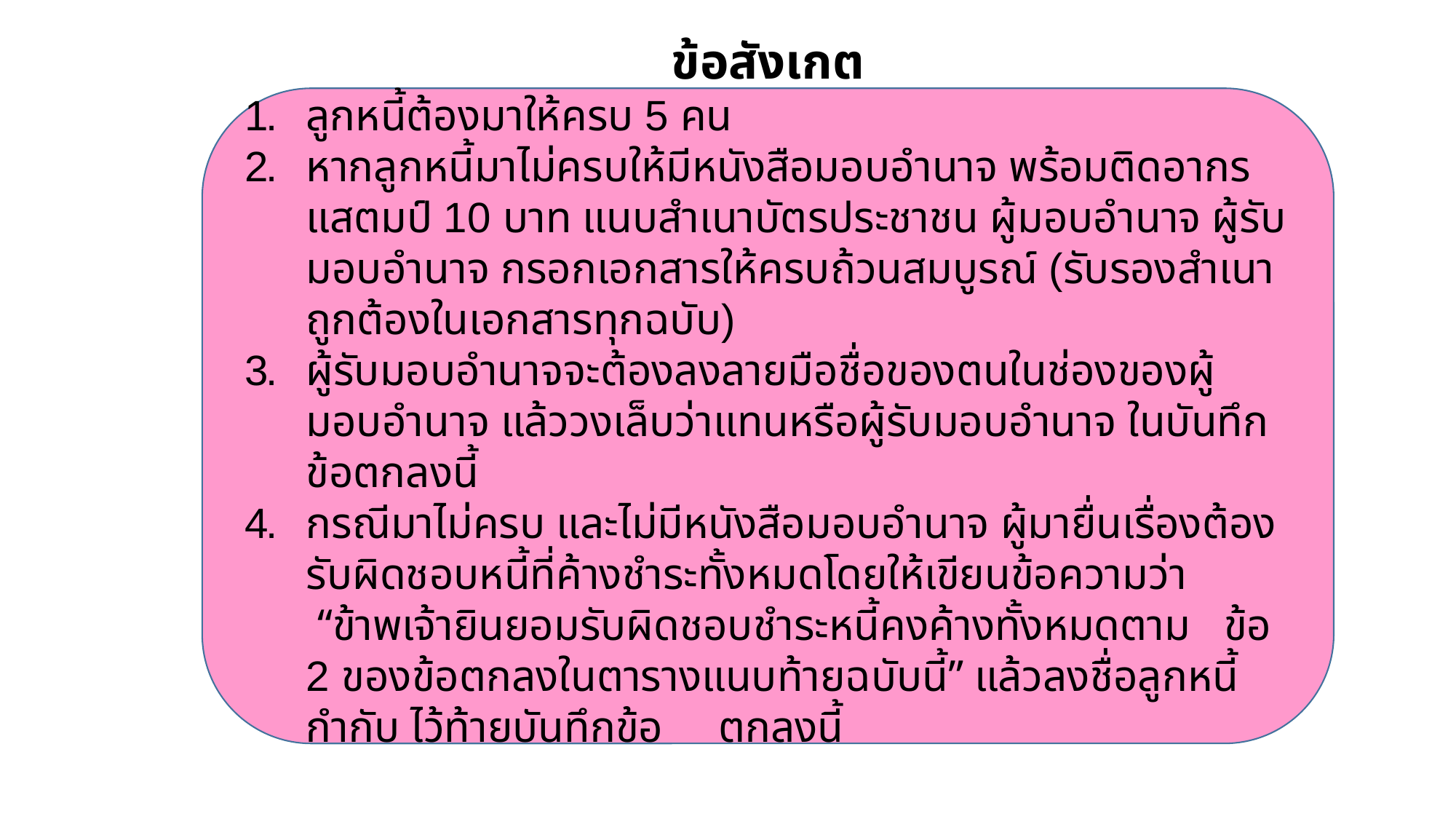

ข้อสังเกต
ลูกหนี้ต้องมาให้ครบ 5 คน
หากลูกหนี้มาไม่ครบให้มีหนังสือมอบอำนาจ พร้อมติดอากรแสตมป์ 10 บาท แนบสำเนาบัตรประชาชน ผู้มอบอำนาจ ผู้รับมอบอำนาจ กรอกเอกสารให้ครบถ้วนสมบูรณ์ (รับรองสำเนาถูกต้องในเอกสารทุกฉบับ)
ผู้รับมอบอำนาจจะต้องลงลายมือชื่อของตนในช่องของผู้มอบอำนาจ แล้ววงเล็บว่าแทนหรือผู้รับมอบอำนาจ ในบันทึกข้อตกลงนี้
กรณีมาไม่ครบ และไม่มีหนังสือมอบอำนาจ ผู้มายื่นเรื่องต้องรับผิดชอบหนี้ที่ค้างชำระทั้งหมดโดยให้เขียนข้อความว่า “ข้าพเจ้ายินยอมรับผิดชอบชำระหนี้คงค้างทั้งหมดตาม   ข้อ 2 ของข้อตกลงในตารางแนบท้ายฉบับนี้” แล้วลงชื่อลูกหนี้กำกับ ไว้ท้ายบันทึกข้อ     ตกลงนี้